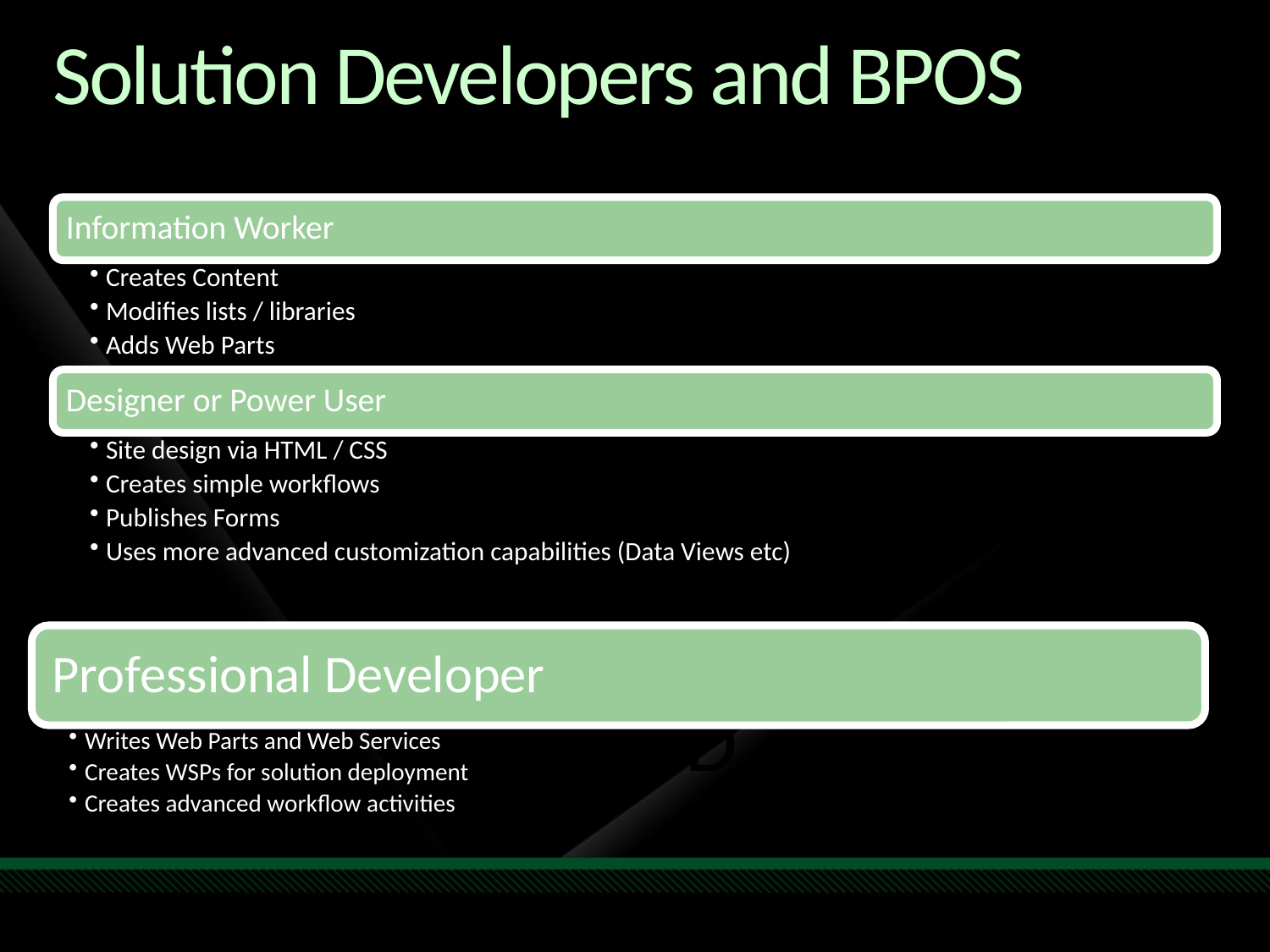

# Solution Developers and BPOS
Information Worker
Creates Content
Modifies lists / libraries
Adds Web Parts
Designer or Power User
Site design via HTML / CSS
Creates simple workflows
Publishes Forms
Uses more advanced customization capabilities (Data Views etc)
Professional Developer
Writes Web Parts and Web Services
Creates WSPs for solution deployment
Creates advanced workflow activities
BPOS -D